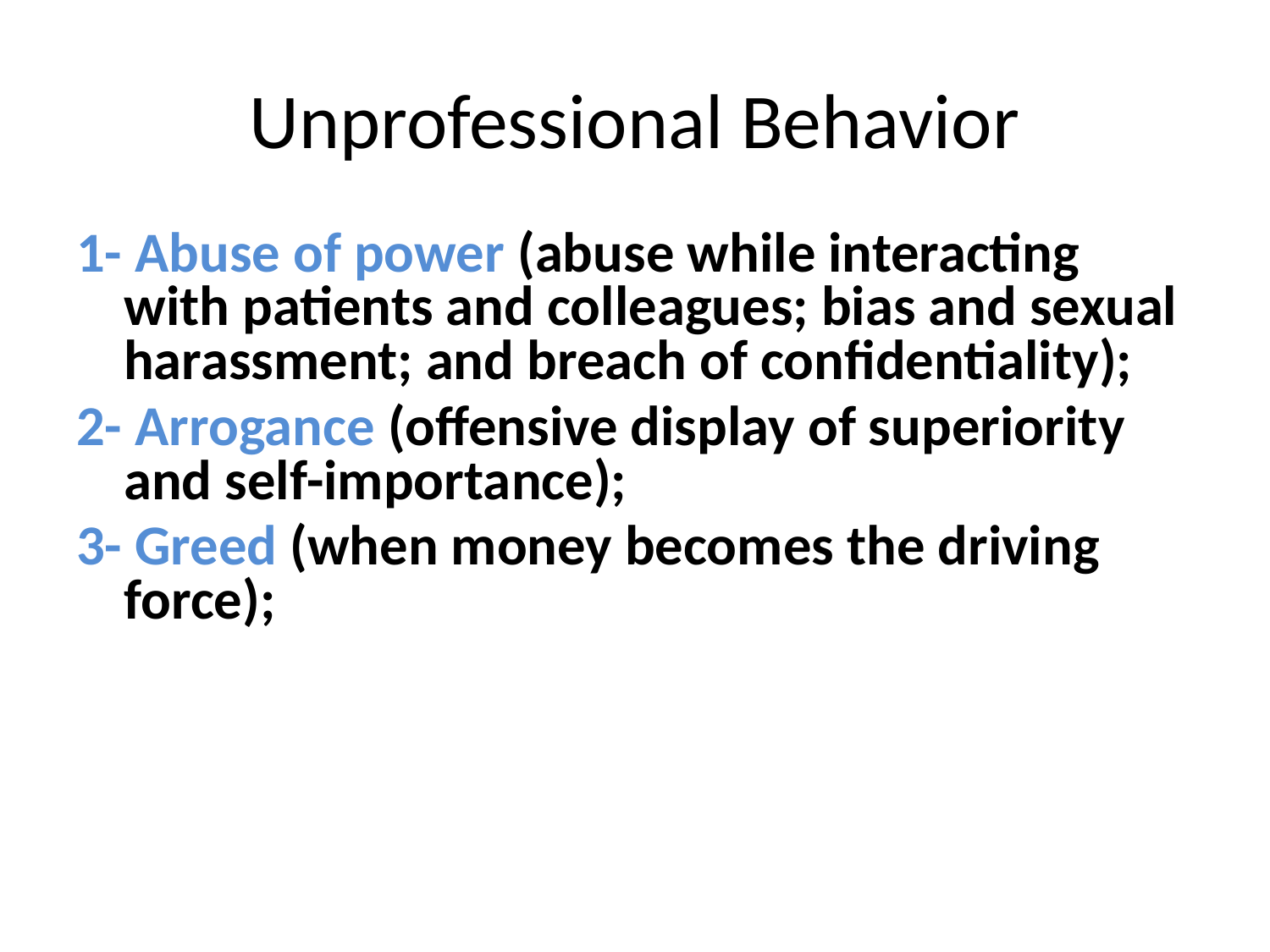

# Unprofessional Behavior
1- Abuse of power (abuse while interacting with patients and colleagues; bias and sexual harassment; and breach of confidentiality);
2- Arrogance (offensive display of superiority and self-importance);
3- Greed (when money becomes the driving force);